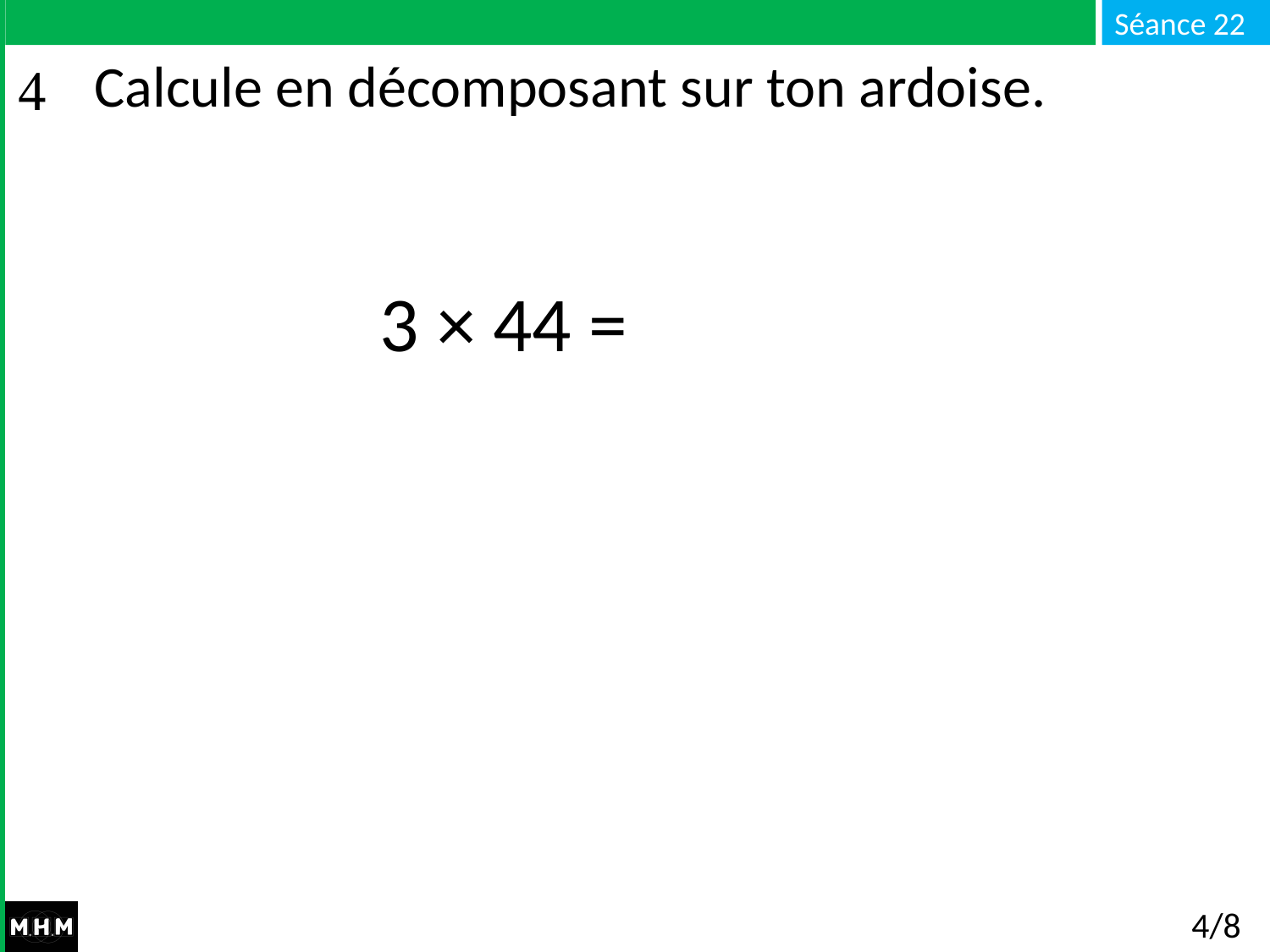

# Calcule en décomposant sur ton ardoise.
 3 × 44 =
4/8